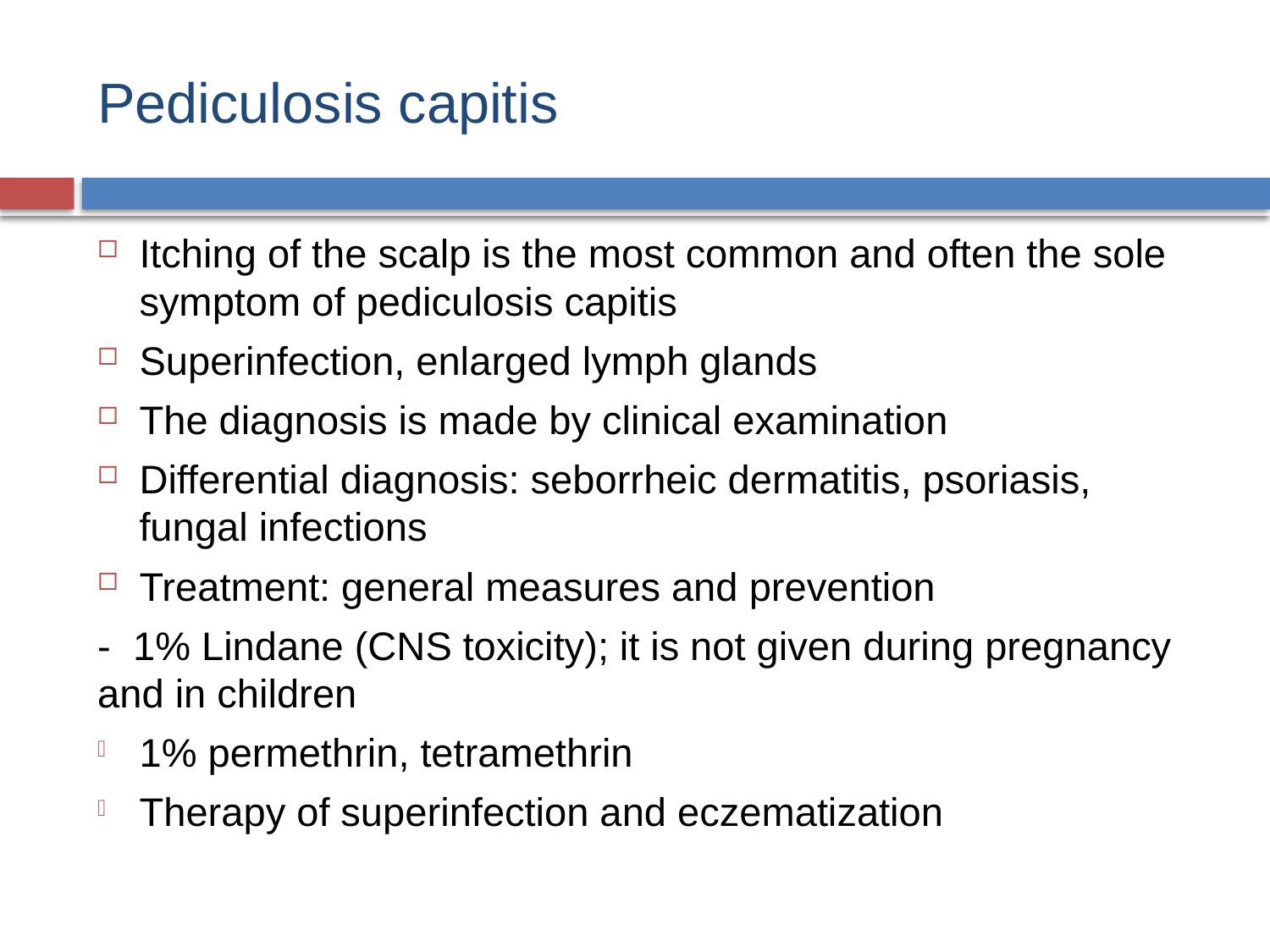

# Pediculosis capitis
Itching of the scalp is the most common and often the sole symptom of pediculosis capitis
Superinfection, enlarged lymph glands
The diagnosis is made by clinical examination
Differential diagnosis: seborrheic dermatitis, psoriasis, fungal infections
Treatment: general measures and prevention
-  1% Lindane (CNS toxicity); it is not given during pregnancy and in children
1% permethrin, tetramethrin
Therapy of superinfection and eczematization